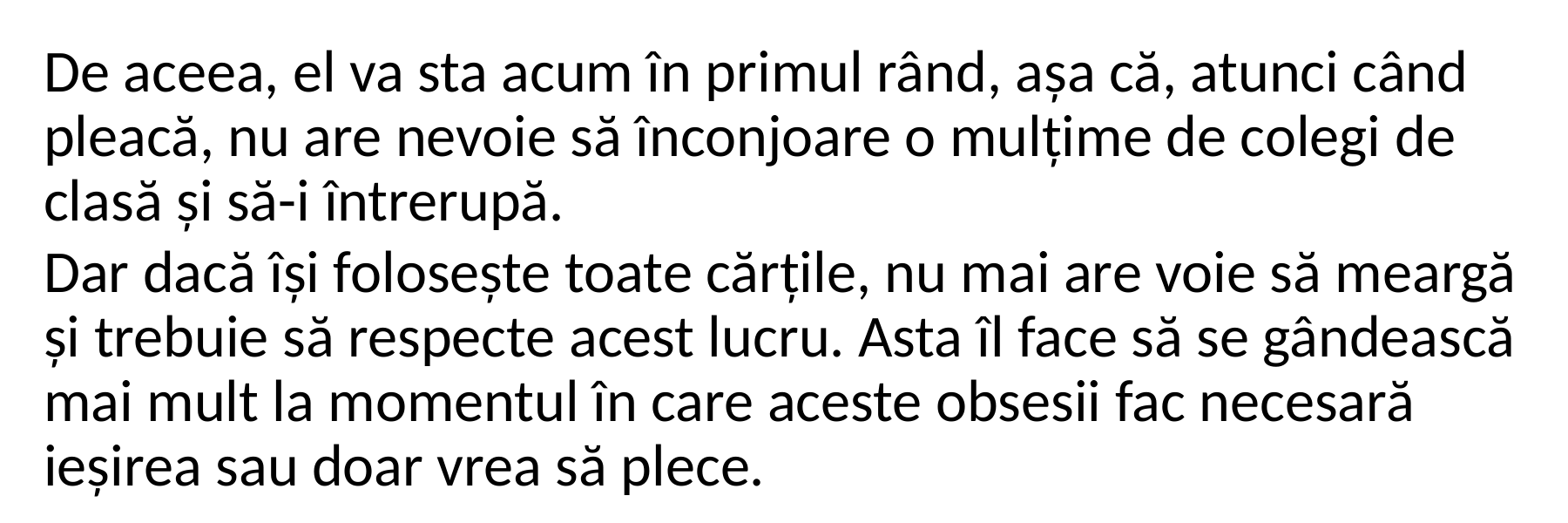

De aceea, el va sta acum în primul rând, așa că, atunci când pleacă, nu are nevoie să înconjoare o mulțime de colegi de clasă și să-i întrerupă.
Dar dacă își folosește toate cărțile, nu mai are voie să meargă și trebuie să respecte acest lucru. Asta îl face să se gândească mai mult la momentul în care aceste obsesii fac necesară ieșirea sau doar vrea să plece.